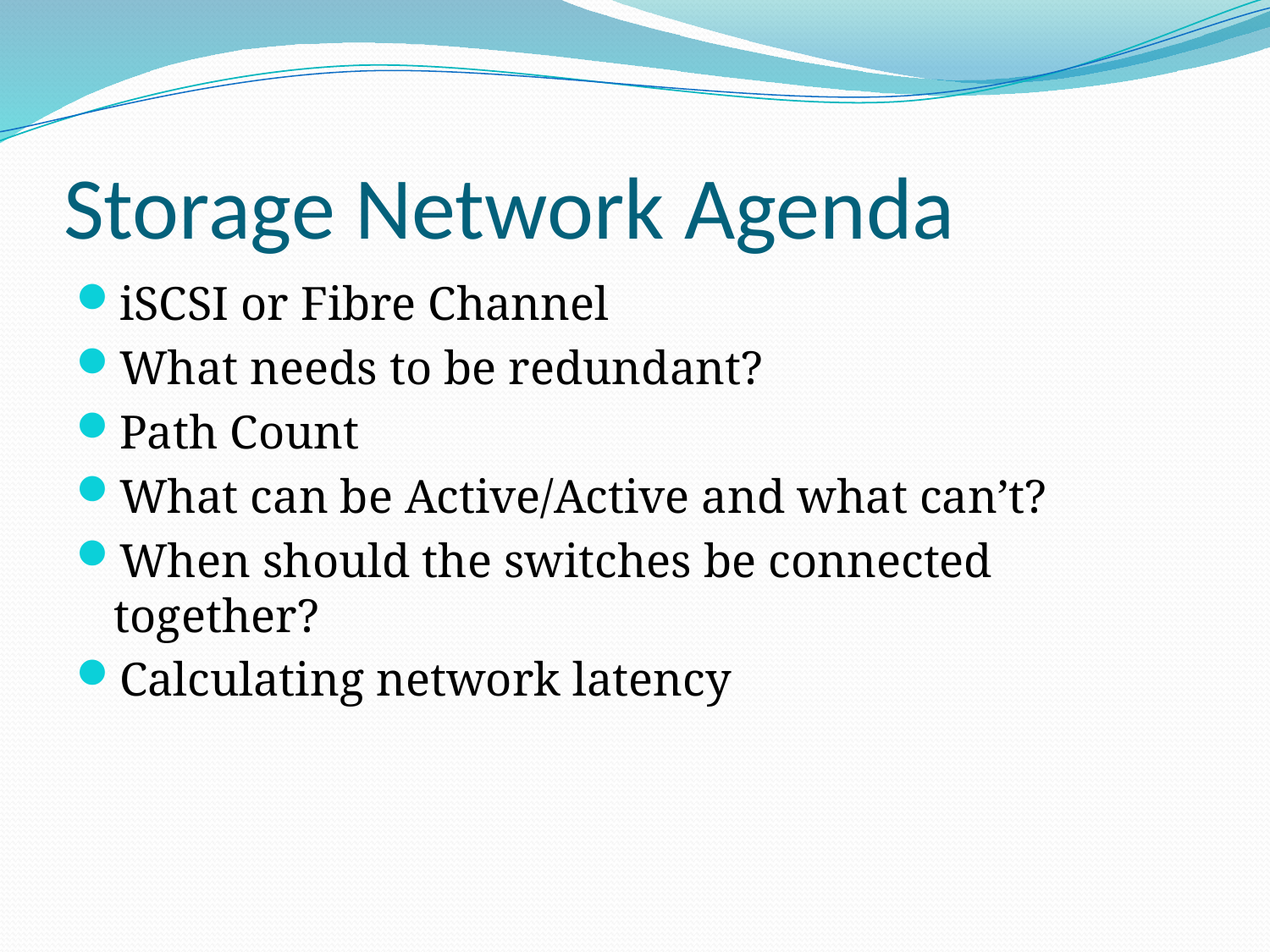

# Storage Network Agenda
iSCSI or Fibre Channel
What needs to be redundant?
Path Count
What can be Active/Active and what can’t?
When should the switches be connected together?
Calculating network latency